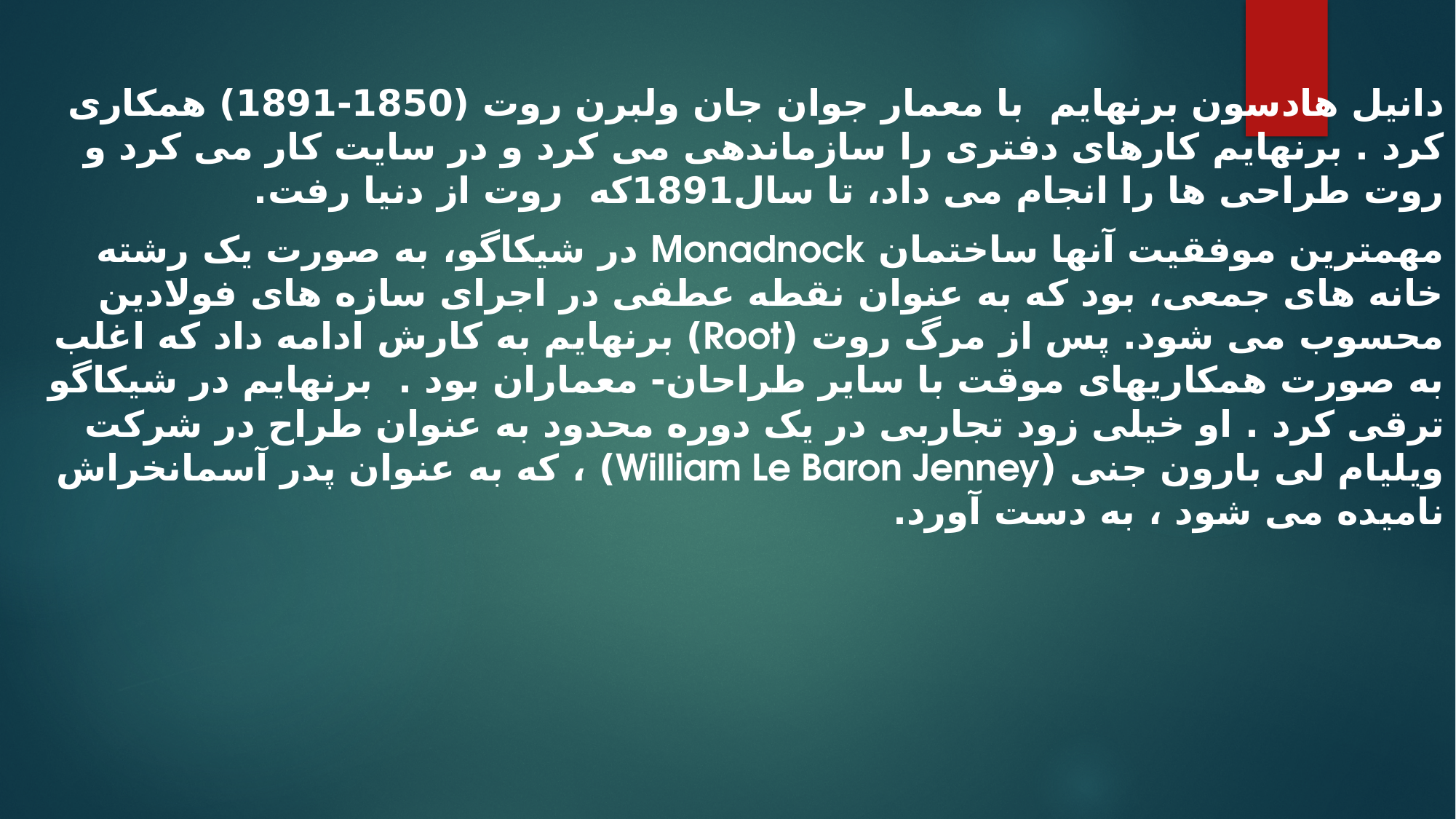

دانیل هادسون برنهایم  با معمار جوان جان ولبرن روت (1850-1891) همکاری کرد . برنهایم کارهای دفتری را سازماندهی می کرد و در سایت کار می کرد و روت طراحی ها را انجام می داد، تا سال1891که  روت از دنیا رفت.
مهمترین موفقیت آنها ساختمان Monadnock در شیکاگو، به صورت یک رشته خانه های جمعی، بود که به عنوان نقطه عطفی در اجرای سازه های فولادین محسوب می شود. پس از مرگ روت (Root) برنهایم به کارش ادامه داد که اغلب به صورت همکاریهای موقت با سایر طراحان- معماران بود .  برنهایم در شیکاگو ترقی کرد . او خیلی زود تجاربی در یک دوره محدود به عنوان طراح در شرکت ویلیام لی بارون جنی (William Le Baron Jenney) ، که به عنوان پدر آسمانخراش نامیده می شود ، به دست آورد.